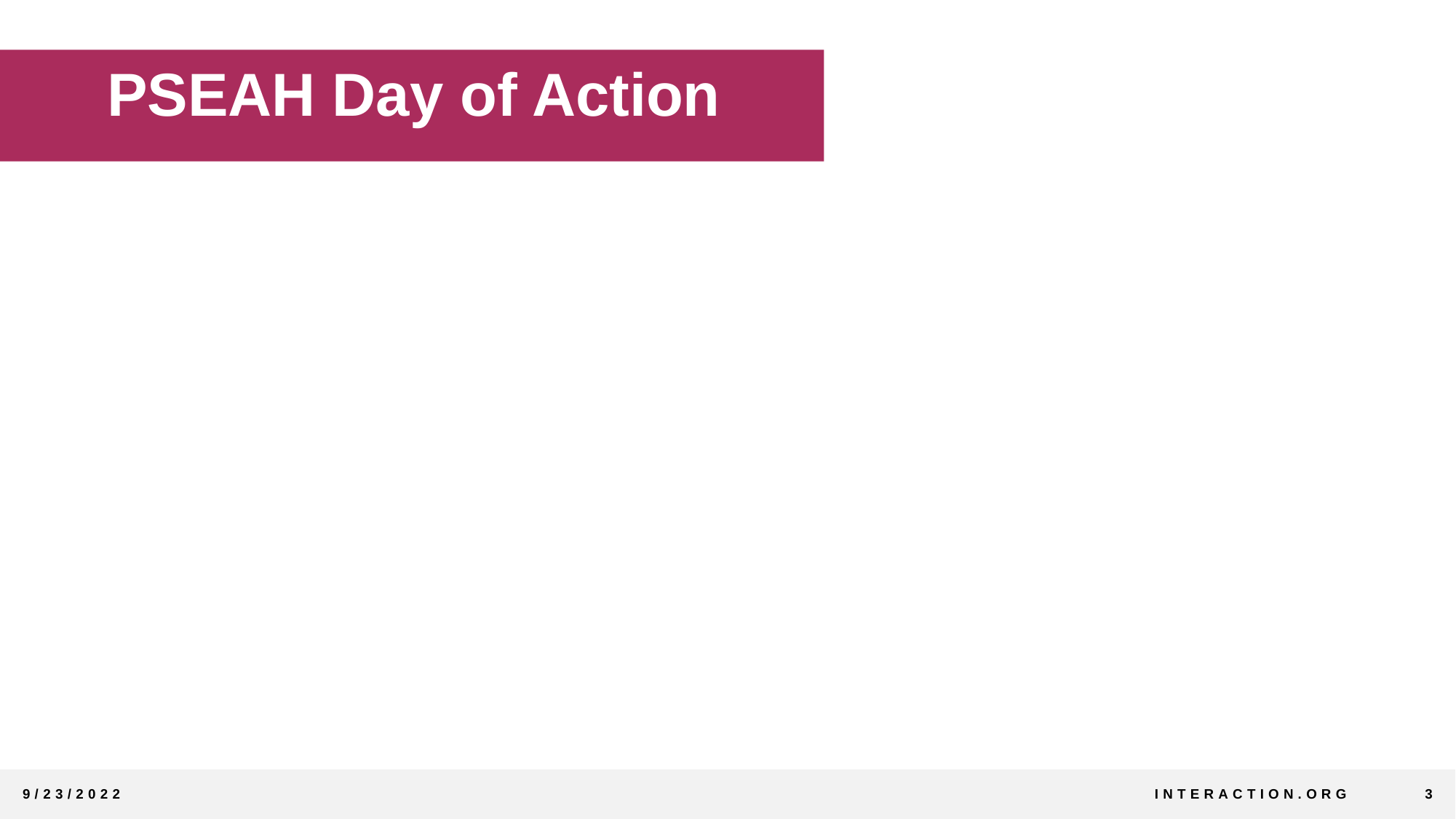

# PSEAH Day of Action

9/23/2022
InterAction.org
3